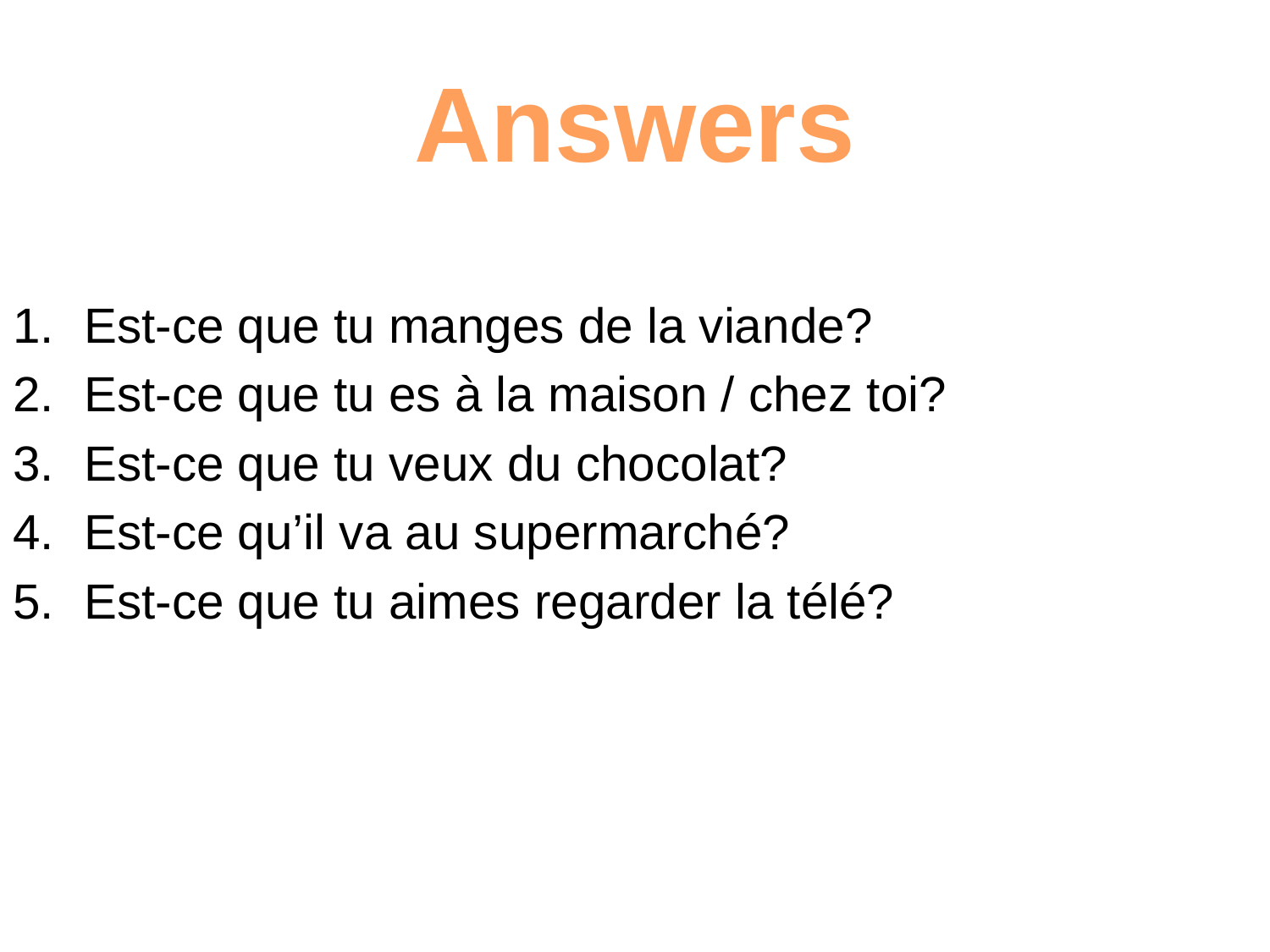

Answers

Est-ce que tu manges de la viande?
Est-ce que tu es à la maison / chez toi?
Est-ce que tu veux du chocolat?
Est-ce qu’il va au supermarché?
Est-ce que tu aimes regarder la télé?